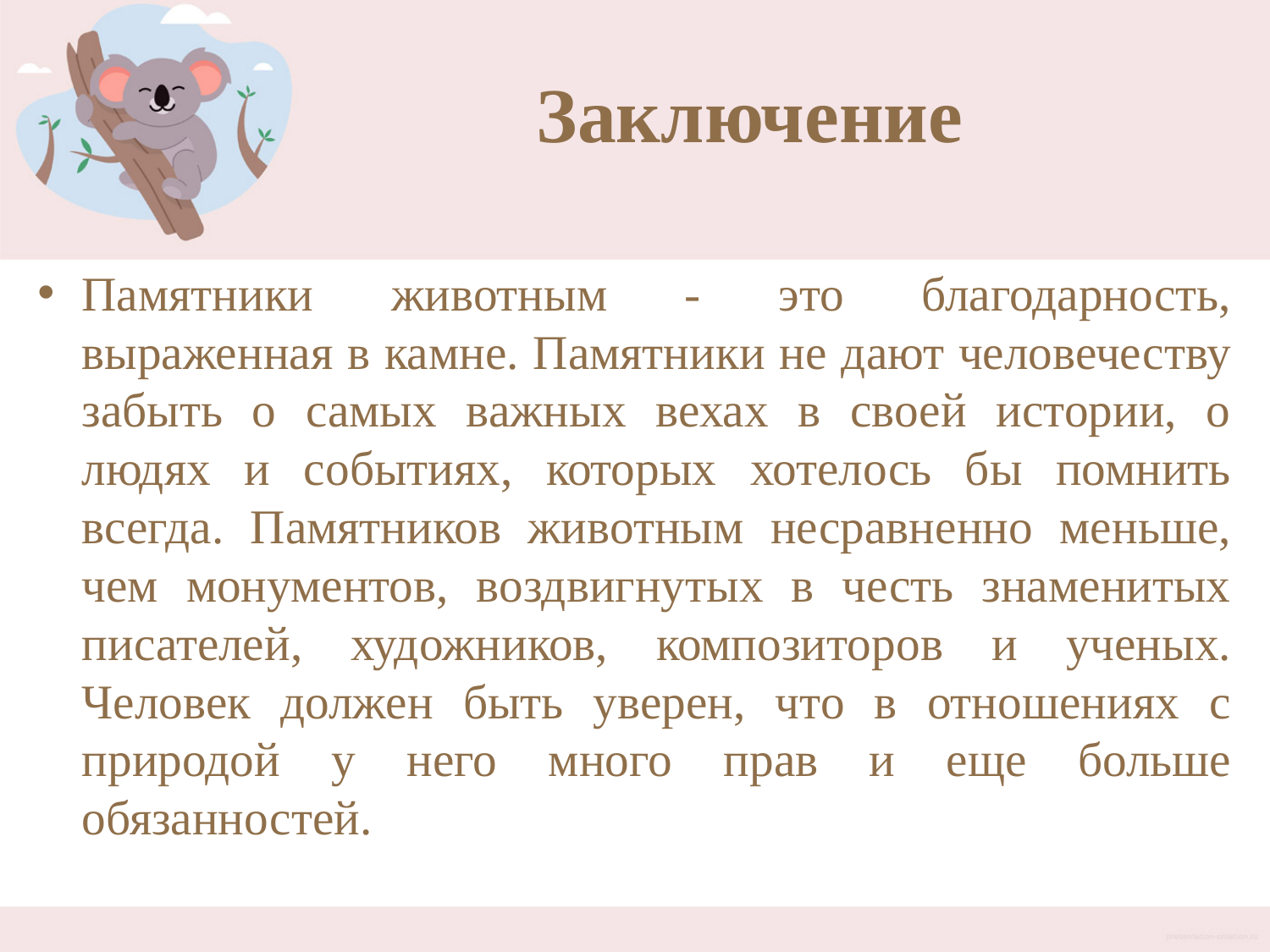

# Заключение
Памятники животным - это благодарность, выраженная в камне. Памятники не дают человечеству забыть о самых важных вехах в своей истории, о людях и событиях, которых хотелось бы помнить всегда. Памятников животным несравненно меньше, чем монументов, воздвигнутых в честь знаменитых писателей, художников, композиторов и ученых. Человек должен быть уверен, что в отношениях с природой у него много прав и еще больше обязанностей.